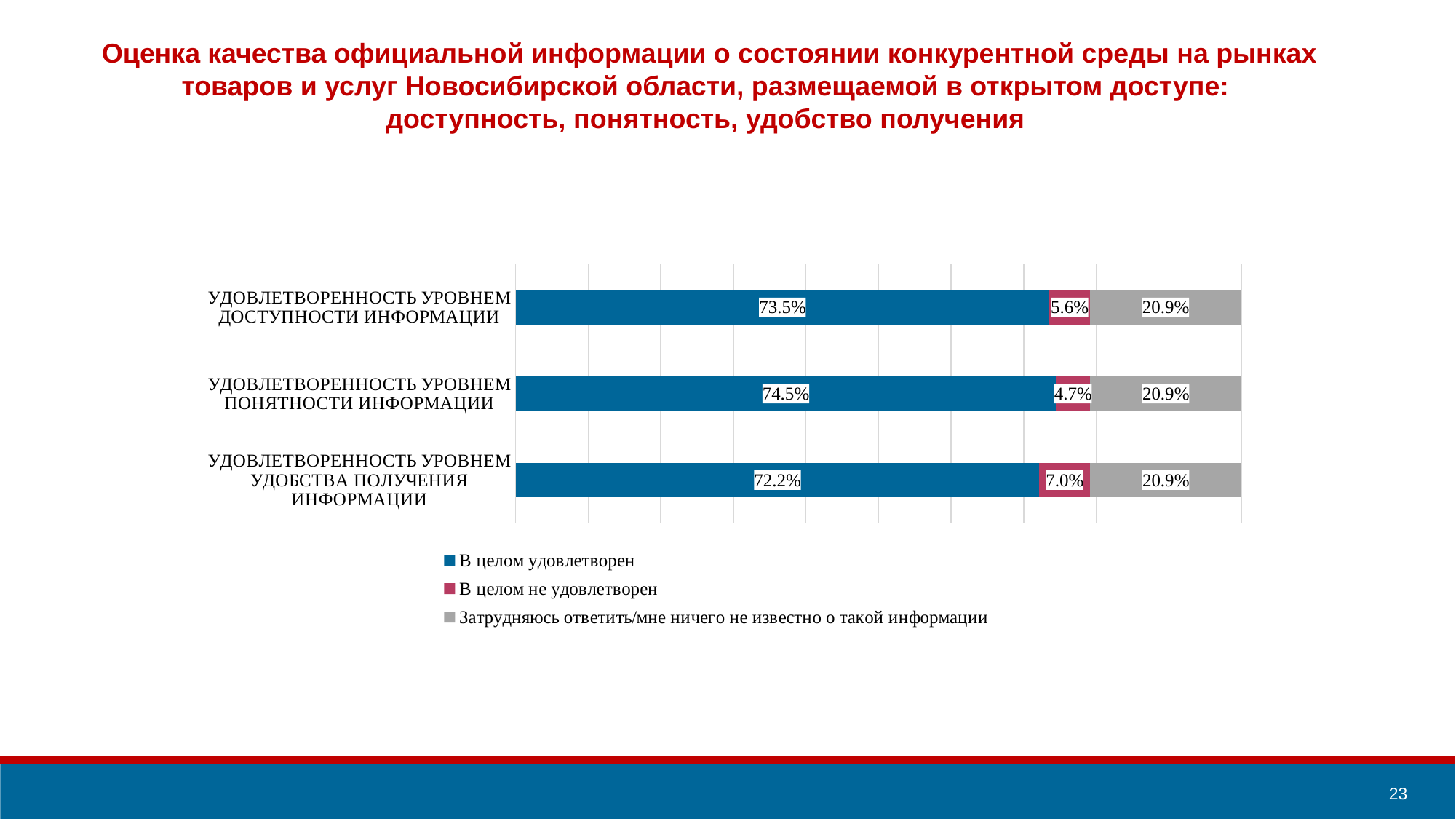

Оценка качества официальной информации о состоянии конкурентной среды на рынках товаров и услуг Новосибирской области, размещаемой в открытом доступе:
доступность, понятность, удобство получения

### Chart

| Category | В целом удовлетворен | В целом не удовлетворен | Затрудняюсь ответить/мне ничего не известно о такой информации |
|---|---|---|---|
| УДОВЛЕТВОРЕННОСТЬ УРОВНЕМ ДОСТУПНОСТИ ИНФОРМАЦИИ | 0.7350000000000001 | 0.055999999999999994 | 0.209 |
| УДОВЛЕТВОРЕННОСТЬ УРОВНЕМ ПОНЯТНОСТИ ИНФОРМАЦИИ | 0.7450000000000001 | 0.047 | 0.209 |
| УДОВЛЕТВОРЕННОСТЬ УРОВНЕМ УДОБСТВА ПОЛУЧЕНИЯ ИНФОРМАЦИИ | 0.722 | 0.07 | 0.209 |
23